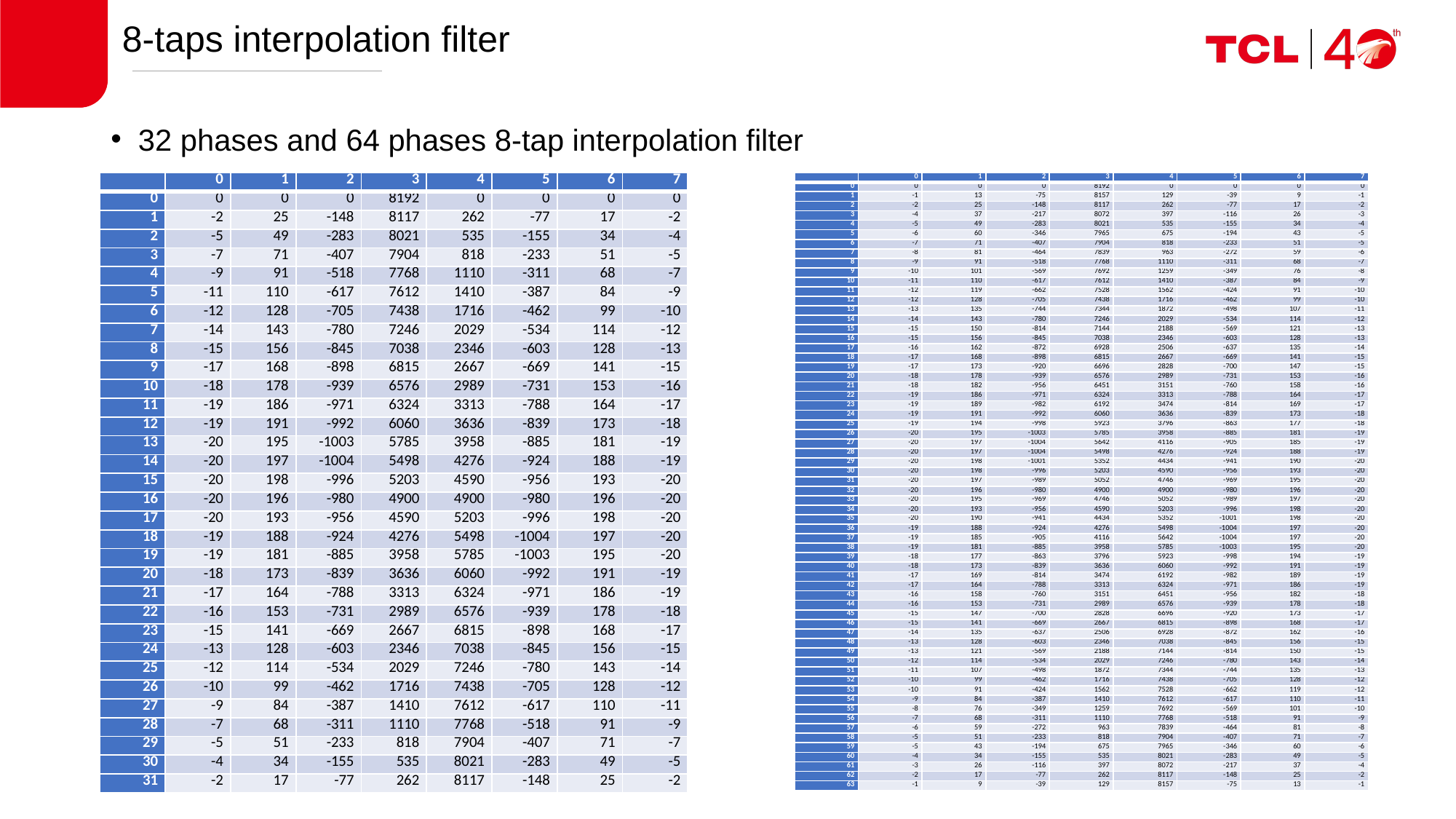

# 8-taps interpolation filter
32 phases and 64 phases 8-tap interpolation filter
|  | 0 | 1 | 2 | 3 | 4 | 5 | 6 | 7 |
| --- | --- | --- | --- | --- | --- | --- | --- | --- |
| 0 | 0 | 0 | 0 | 8192 | 0 | 0 | 0 | 0 |
| 1 | -2 | 25 | -148 | 8117 | 262 | -77 | 17 | -2 |
| 2 | -5 | 49 | -283 | 8021 | 535 | -155 | 34 | -4 |
| 3 | -7 | 71 | -407 | 7904 | 818 | -233 | 51 | -5 |
| 4 | -9 | 91 | -518 | 7768 | 1110 | -311 | 68 | -7 |
| 5 | -11 | 110 | -617 | 7612 | 1410 | -387 | 84 | -9 |
| 6 | -12 | 128 | -705 | 7438 | 1716 | -462 | 99 | -10 |
| 7 | -14 | 143 | -780 | 7246 | 2029 | -534 | 114 | -12 |
| 8 | -15 | 156 | -845 | 7038 | 2346 | -603 | 128 | -13 |
| 9 | -17 | 168 | -898 | 6815 | 2667 | -669 | 141 | -15 |
| 10 | -18 | 178 | -939 | 6576 | 2989 | -731 | 153 | -16 |
| 11 | -19 | 186 | -971 | 6324 | 3313 | -788 | 164 | -17 |
| 12 | -19 | 191 | -992 | 6060 | 3636 | -839 | 173 | -18 |
| 13 | -20 | 195 | -1003 | 5785 | 3958 | -885 | 181 | -19 |
| 14 | -20 | 197 | -1004 | 5498 | 4276 | -924 | 188 | -19 |
| 15 | -20 | 198 | -996 | 5203 | 4590 | -956 | 193 | -20 |
| 16 | -20 | 196 | -980 | 4900 | 4900 | -980 | 196 | -20 |
| 17 | -20 | 193 | -956 | 4590 | 5203 | -996 | 198 | -20 |
| 18 | -19 | 188 | -924 | 4276 | 5498 | -1004 | 197 | -20 |
| 19 | -19 | 181 | -885 | 3958 | 5785 | -1003 | 195 | -20 |
| 20 | -18 | 173 | -839 | 3636 | 6060 | -992 | 191 | -19 |
| 21 | -17 | 164 | -788 | 3313 | 6324 | -971 | 186 | -19 |
| 22 | -16 | 153 | -731 | 2989 | 6576 | -939 | 178 | -18 |
| 23 | -15 | 141 | -669 | 2667 | 6815 | -898 | 168 | -17 |
| 24 | -13 | 128 | -603 | 2346 | 7038 | -845 | 156 | -15 |
| 25 | -12 | 114 | -534 | 2029 | 7246 | -780 | 143 | -14 |
| 26 | -10 | 99 | -462 | 1716 | 7438 | -705 | 128 | -12 |
| 27 | -9 | 84 | -387 | 1410 | 7612 | -617 | 110 | -11 |
| 28 | -7 | 68 | -311 | 1110 | 7768 | -518 | 91 | -9 |
| 29 | -5 | 51 | -233 | 818 | 7904 | -407 | 71 | -7 |
| 30 | -4 | 34 | -155 | 535 | 8021 | -283 | 49 | -5 |
| 31 | -2 | 17 | -77 | 262 | 8117 | -148 | 25 | -2 |
|  | 0 | 1 | 2 | 3 | 4 | 5 | 6 | 7 |
| --- | --- | --- | --- | --- | --- | --- | --- | --- |
| 0 | 0 | 0 | 0 | 8192 | 0 | 0 | 0 | 0 |
| 1 | -1 | 13 | -75 | 8157 | 129 | -39 | 9 | -1 |
| 2 | -2 | 25 | -148 | 8117 | 262 | -77 | 17 | -2 |
| 3 | -4 | 37 | -217 | 8072 | 397 | -116 | 26 | -3 |
| 4 | -5 | 49 | -283 | 8021 | 535 | -155 | 34 | -4 |
| 5 | -6 | 60 | -346 | 7965 | 675 | -194 | 43 | -5 |
| 6 | -7 | 71 | -407 | 7904 | 818 | -233 | 51 | -5 |
| 7 | -8 | 81 | -464 | 7839 | 963 | -272 | 59 | -6 |
| 8 | -9 | 91 | -518 | 7768 | 1110 | -311 | 68 | -7 |
| 9 | -10 | 101 | -569 | 7692 | 1259 | -349 | 76 | -8 |
| 10 | -11 | 110 | -617 | 7612 | 1410 | -387 | 84 | -9 |
| 11 | -12 | 119 | -662 | 7528 | 1562 | -424 | 91 | -10 |
| 12 | -12 | 128 | -705 | 7438 | 1716 | -462 | 99 | -10 |
| 13 | -13 | 135 | -744 | 7344 | 1872 | -498 | 107 | -11 |
| 14 | -14 | 143 | -780 | 7246 | 2029 | -534 | 114 | -12 |
| 15 | -15 | 150 | -814 | 7144 | 2188 | -569 | 121 | -13 |
| 16 | -15 | 156 | -845 | 7038 | 2346 | -603 | 128 | -13 |
| 17 | -16 | 162 | -872 | 6928 | 2506 | -637 | 135 | -14 |
| 18 | -17 | 168 | -898 | 6815 | 2667 | -669 | 141 | -15 |
| 19 | -17 | 173 | -920 | 6696 | 2828 | -700 | 147 | -15 |
| 20 | -18 | 178 | -939 | 6576 | 2989 | -731 | 153 | -16 |
| 21 | -18 | 182 | -956 | 6451 | 3151 | -760 | 158 | -16 |
| 22 | -19 | 186 | -971 | 6324 | 3313 | -788 | 164 | -17 |
| 23 | -19 | 189 | -982 | 6192 | 3474 | -814 | 169 | -17 |
| 24 | -19 | 191 | -992 | 6060 | 3636 | -839 | 173 | -18 |
| 25 | -19 | 194 | -998 | 5923 | 3796 | -863 | 177 | -18 |
| 26 | -20 | 195 | -1003 | 5785 | 3958 | -885 | 181 | -19 |
| 27 | -20 | 197 | -1004 | 5642 | 4116 | -905 | 185 | -19 |
| 28 | -20 | 197 | -1004 | 5498 | 4276 | -924 | 188 | -19 |
| 29 | -20 | 198 | -1001 | 5352 | 4434 | -941 | 190 | -20 |
| 30 | -20 | 198 | -996 | 5203 | 4590 | -956 | 193 | -20 |
| 31 | -20 | 197 | -989 | 5052 | 4746 | -969 | 195 | -20 |
| 32 | -20 | 196 | -980 | 4900 | 4900 | -980 | 196 | -20 |
| 33 | -20 | 195 | -969 | 4746 | 5052 | -989 | 197 | -20 |
| 34 | -20 | 193 | -956 | 4590 | 5203 | -996 | 198 | -20 |
| 35 | -20 | 190 | -941 | 4434 | 5352 | -1001 | 198 | -20 |
| 36 | -19 | 188 | -924 | 4276 | 5498 | -1004 | 197 | -20 |
| 37 | -19 | 185 | -905 | 4116 | 5642 | -1004 | 197 | -20 |
| 38 | -19 | 181 | -885 | 3958 | 5785 | -1003 | 195 | -20 |
| 39 | -18 | 177 | -863 | 3796 | 5923 | -998 | 194 | -19 |
| 40 | -18 | 173 | -839 | 3636 | 6060 | -992 | 191 | -19 |
| 41 | -17 | 169 | -814 | 3474 | 6192 | -982 | 189 | -19 |
| 42 | -17 | 164 | -788 | 3313 | 6324 | -971 | 186 | -19 |
| 43 | -16 | 158 | -760 | 3151 | 6451 | -956 | 182 | -18 |
| 44 | -16 | 153 | -731 | 2989 | 6576 | -939 | 178 | -18 |
| 45 | -15 | 147 | -700 | 2828 | 6696 | -920 | 173 | -17 |
| 46 | -15 | 141 | -669 | 2667 | 6815 | -898 | 168 | -17 |
| 47 | -14 | 135 | -637 | 2506 | 6928 | -872 | 162 | -16 |
| 48 | -13 | 128 | -603 | 2346 | 7038 | -845 | 156 | -15 |
| 49 | -13 | 121 | -569 | 2188 | 7144 | -814 | 150 | -15 |
| 50 | -12 | 114 | -534 | 2029 | 7246 | -780 | 143 | -14 |
| 51 | -11 | 107 | -498 | 1872 | 7344 | -744 | 135 | -13 |
| 52 | -10 | 99 | -462 | 1716 | 7438 | -705 | 128 | -12 |
| 53 | -10 | 91 | -424 | 1562 | 7528 | -662 | 119 | -12 |
| 54 | -9 | 84 | -387 | 1410 | 7612 | -617 | 110 | -11 |
| 55 | -8 | 76 | -349 | 1259 | 7692 | -569 | 101 | -10 |
| 56 | -7 | 68 | -311 | 1110 | 7768 | -518 | 91 | -9 |
| 57 | -6 | 59 | -272 | 963 | 7839 | -464 | 81 | -8 |
| 58 | -5 | 51 | -233 | 818 | 7904 | -407 | 71 | -7 |
| 59 | -5 | 43 | -194 | 675 | 7965 | -346 | 60 | -6 |
| 60 | -4 | 34 | -155 | 535 | 8021 | -283 | 49 | -5 |
| 61 | -3 | 26 | -116 | 397 | 8072 | -217 | 37 | -4 |
| 62 | -2 | 17 | -77 | 262 | 8117 | -148 | 25 | -2 |
| 63 | -1 | 9 | -39 | 129 | 8157 | -75 | 13 | -1 |